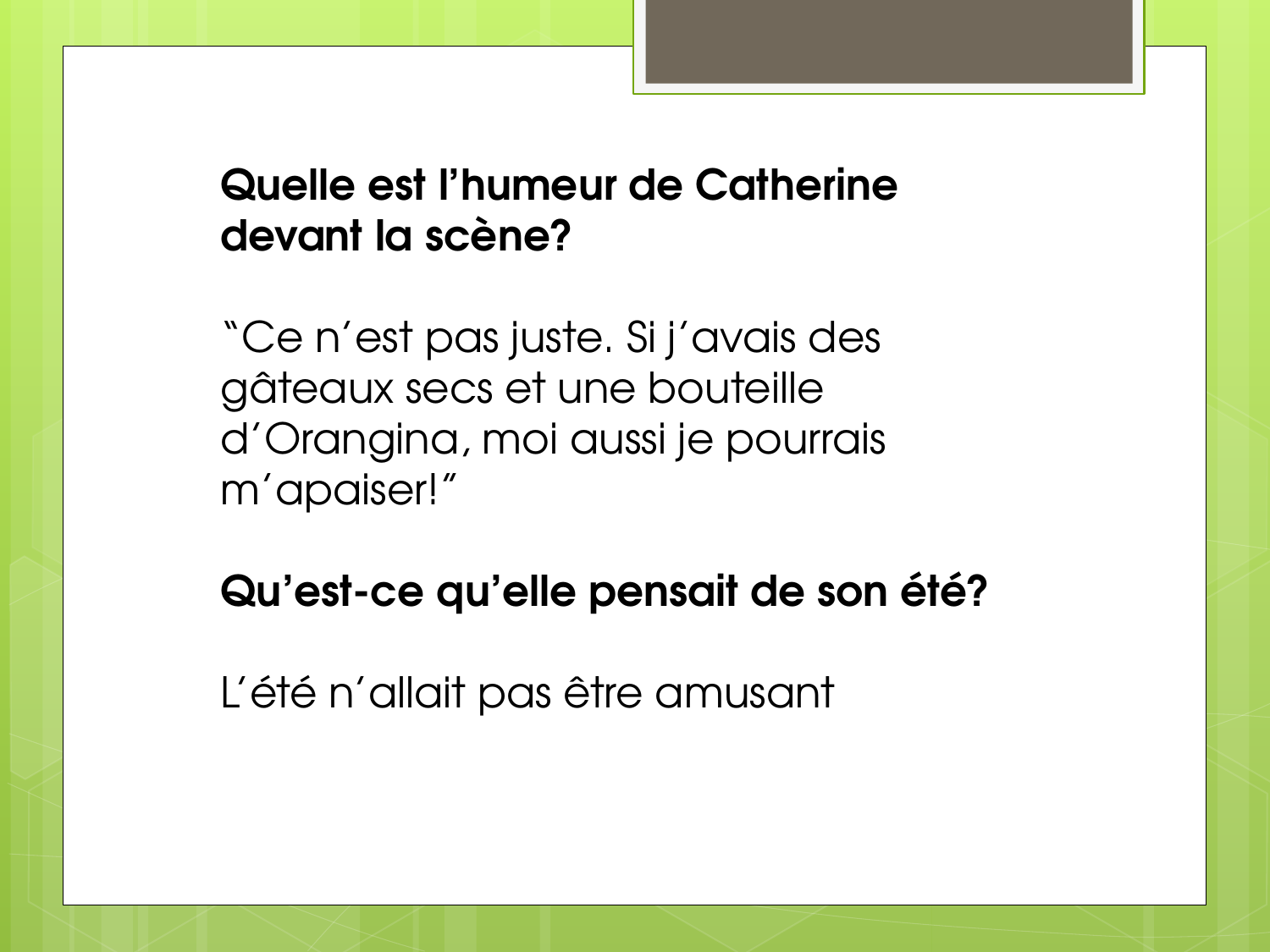

Quelle est l’humeur de Catherine devant la scène?

“Ce n’est pas juste. Si j’avais des gâteaux secs et une bouteille d’Orangina, moi aussi je pourrais m’apaiser!”

Qu’est-ce qu’elle pensait de son été?

L’été n’allait pas être amusant